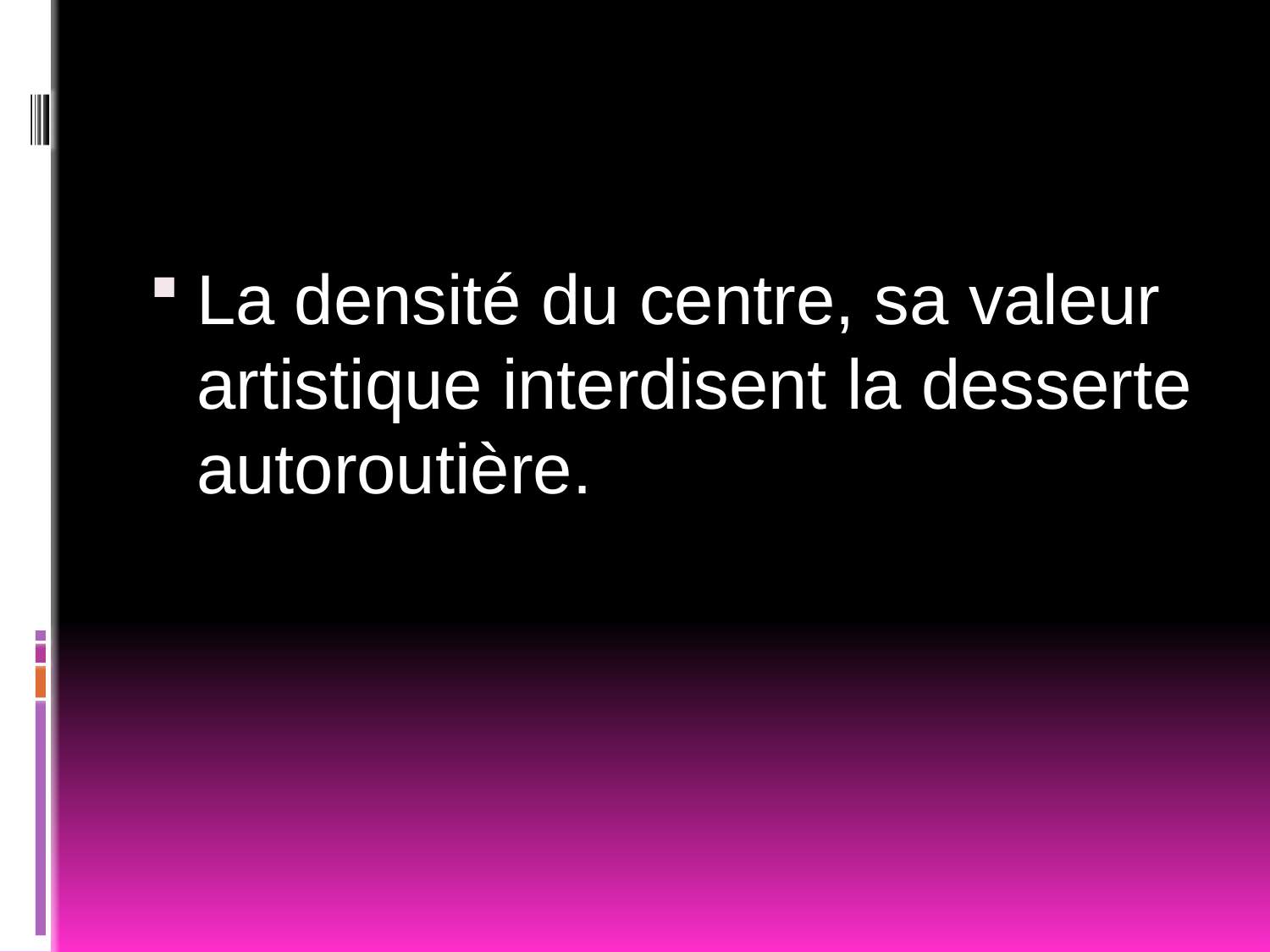

La densité du centre, sa valeur artistique interdisent la desserte autoroutière.